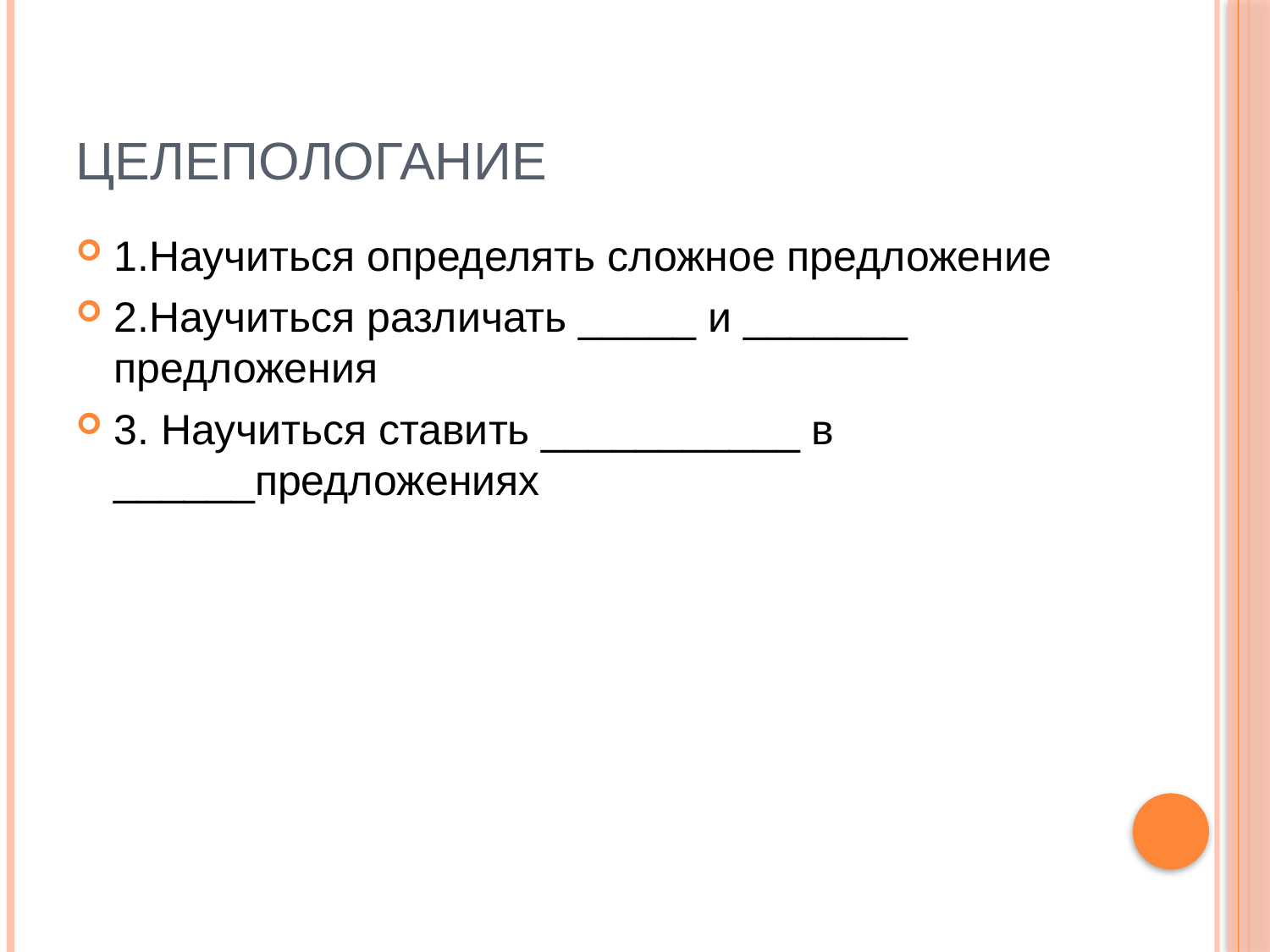

# Целепологание
1.Научиться определять сложное предложение
2.Научиться различать _____ и _______ предложения
3. Научиться ставить ___________ в ______предложениях